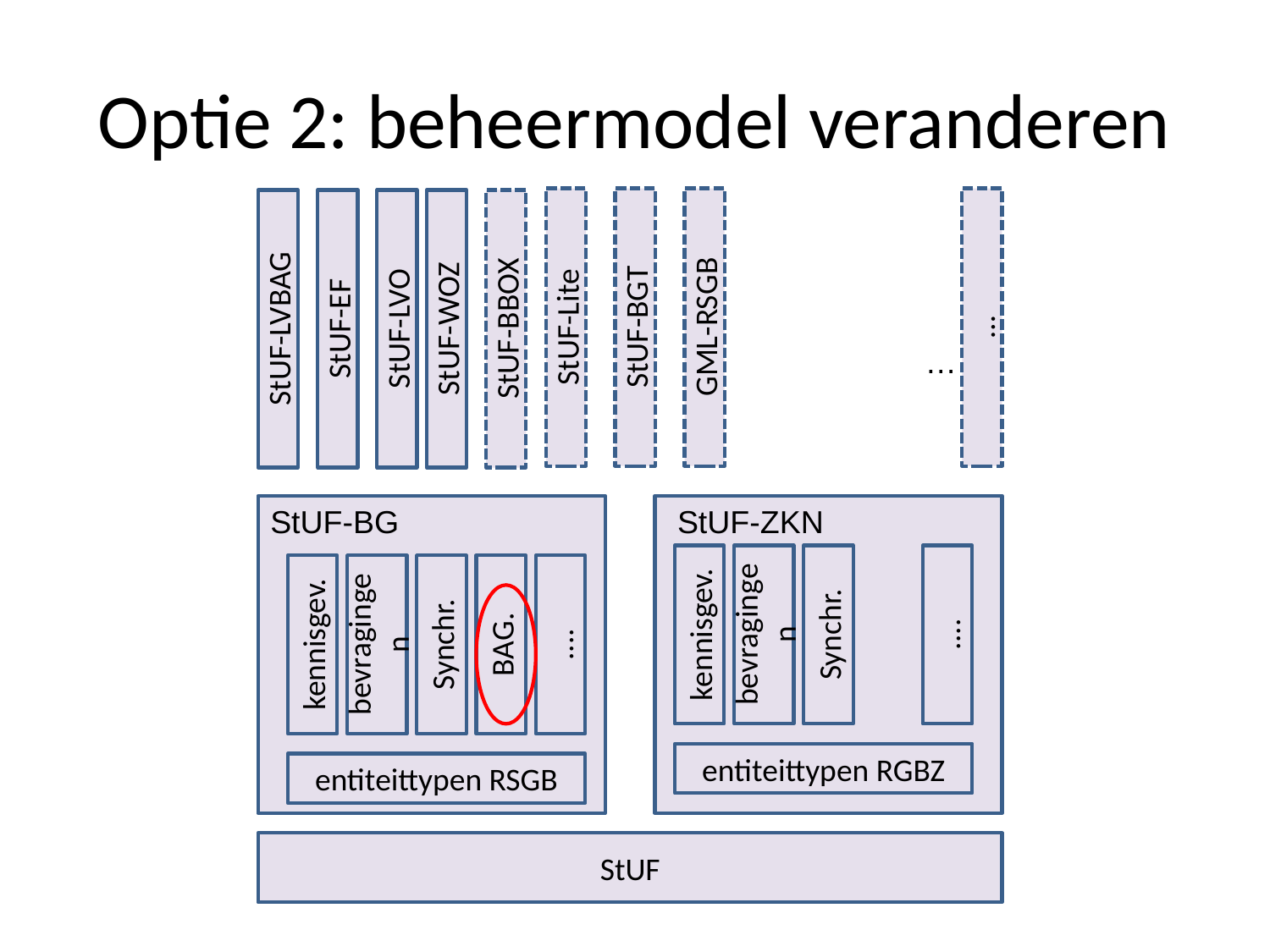

# Optie 2: beheermodel veranderen
StUF-Lite
StUF-BGT
GML-RSGB
…
StUF-LVBAG
StUF-EF
StUF-LVO
StUF-WOZ
StUF-BBOX
…

StUF-BG

StUF-ZKN
kennisgev.
bevragingen
Synchr.
....
kennisgev.
bevragingen
Synchr.
BAG.
....

entiteittypen RGBZ
entiteittypen RSGB
StUF